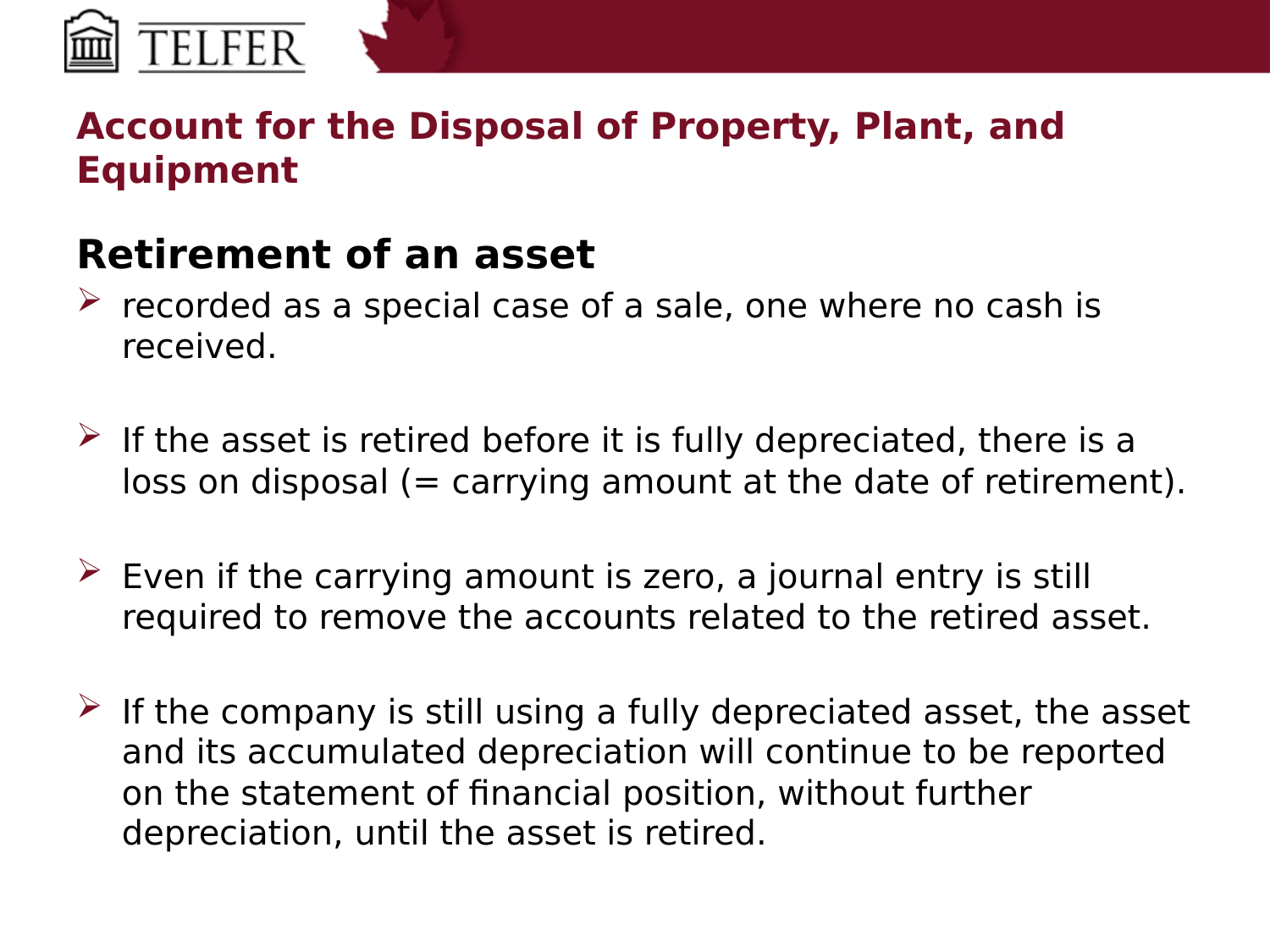

# Account for the Disposal of Property, Plant, and Equipment
Retirement of an asset
recorded as a special case of a sale, one where no cash is received.

If the asset is retired before it is fully depreciated, there is a loss on disposal (= carrying amount at the date of retirement).

Even if the carrying amount is zero, a journal entry is still required to remove the accounts related to the retired asset.

If the company is still using a fully depreciated asset, the asset and its accumulated depreciation will continue to be reported on the statement of financial position, without further depreciation, until the asset is retired.